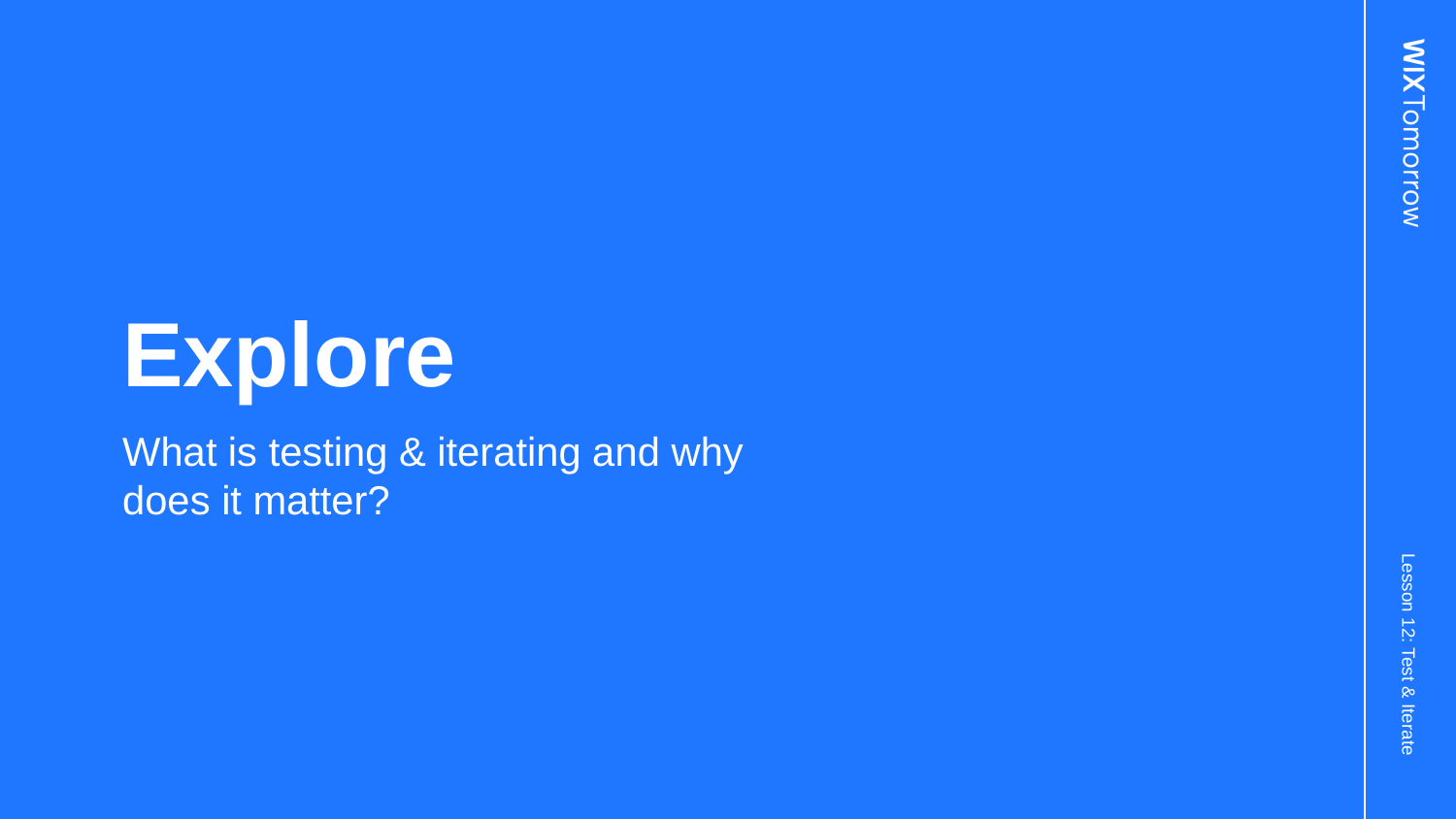

# Explore
What is testing & iterating and why does it matter?